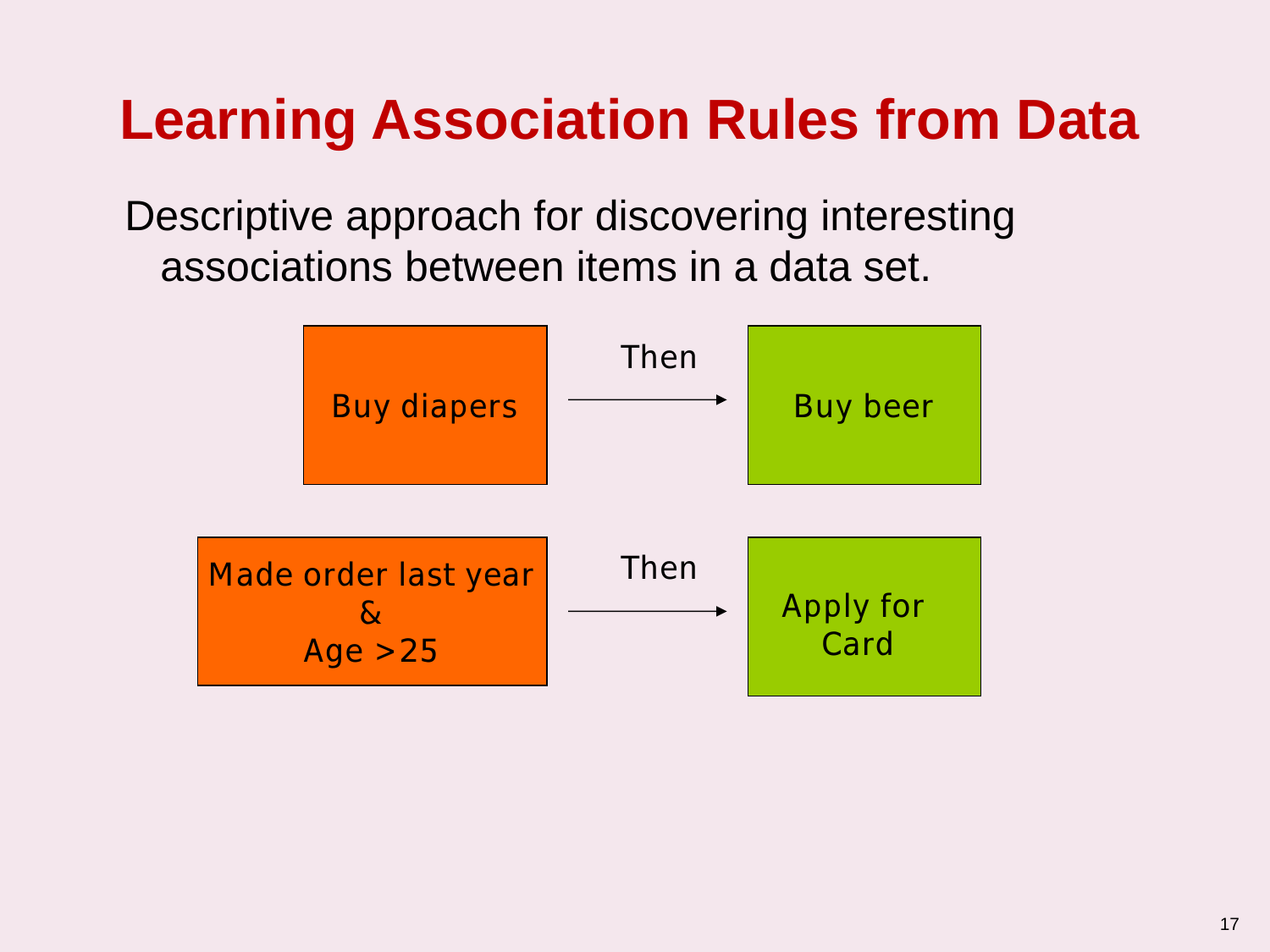

Learning Association Rules from Data
Descriptive approach for discovering interesting associations between items in a data set.

Buy diapers
Buy beer
Then

Made order last year
&
Age >25

Then
Apply for
Card

17